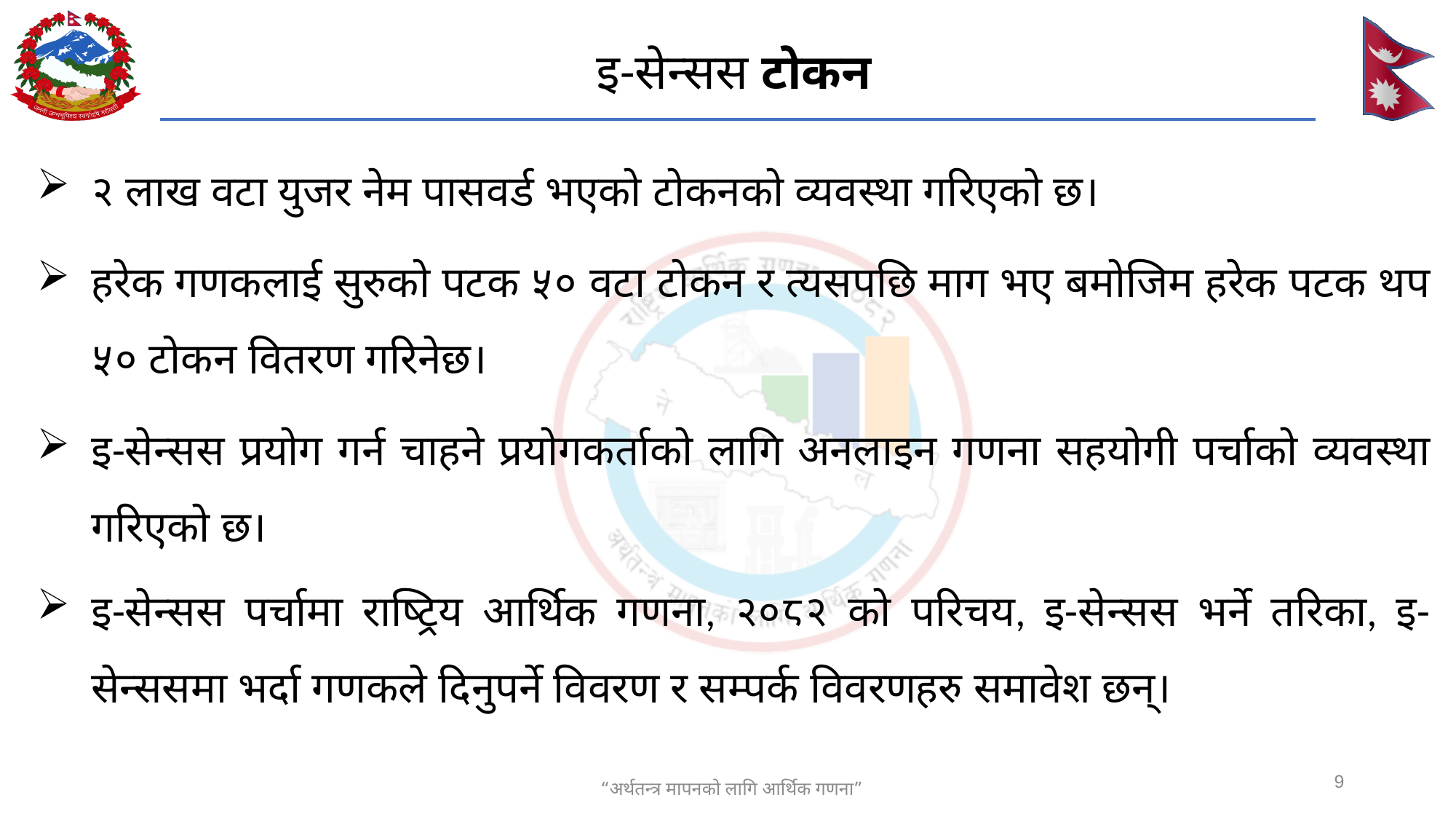

# इ-सेन्सस टोकन
२ लाख वटा युजर नेम पासवर्ड भएको टोकनको व्यवस्था गरिएको छ।
हरेक गणकलाई सुरुको पटक ५० वटा टोकन र त्यसपछि माग भए बमोजिम हरेक पटक थप ५० टोकन वितरण गरिनेछ।
इ-सेन्सस प्रयोग गर्न चाहने प्रयोगकर्ताको लागि अनलाइन गणना सहयोगी पर्चाको व्यवस्था गरिएको छ।
इ-सेन्सस पर्चामा राष्ट्रिय आर्थिक गणना, २०८२ को परिचय, इ-सेन्सस भर्ने तरिका, इ-सेन्ससमा भर्दा गणकले दिनुपर्ने विवरण र सम्पर्क विवरणहरु समावेश छन्।

9
“अर्थतन्त्र मापनको लागि आर्थिक गणना”